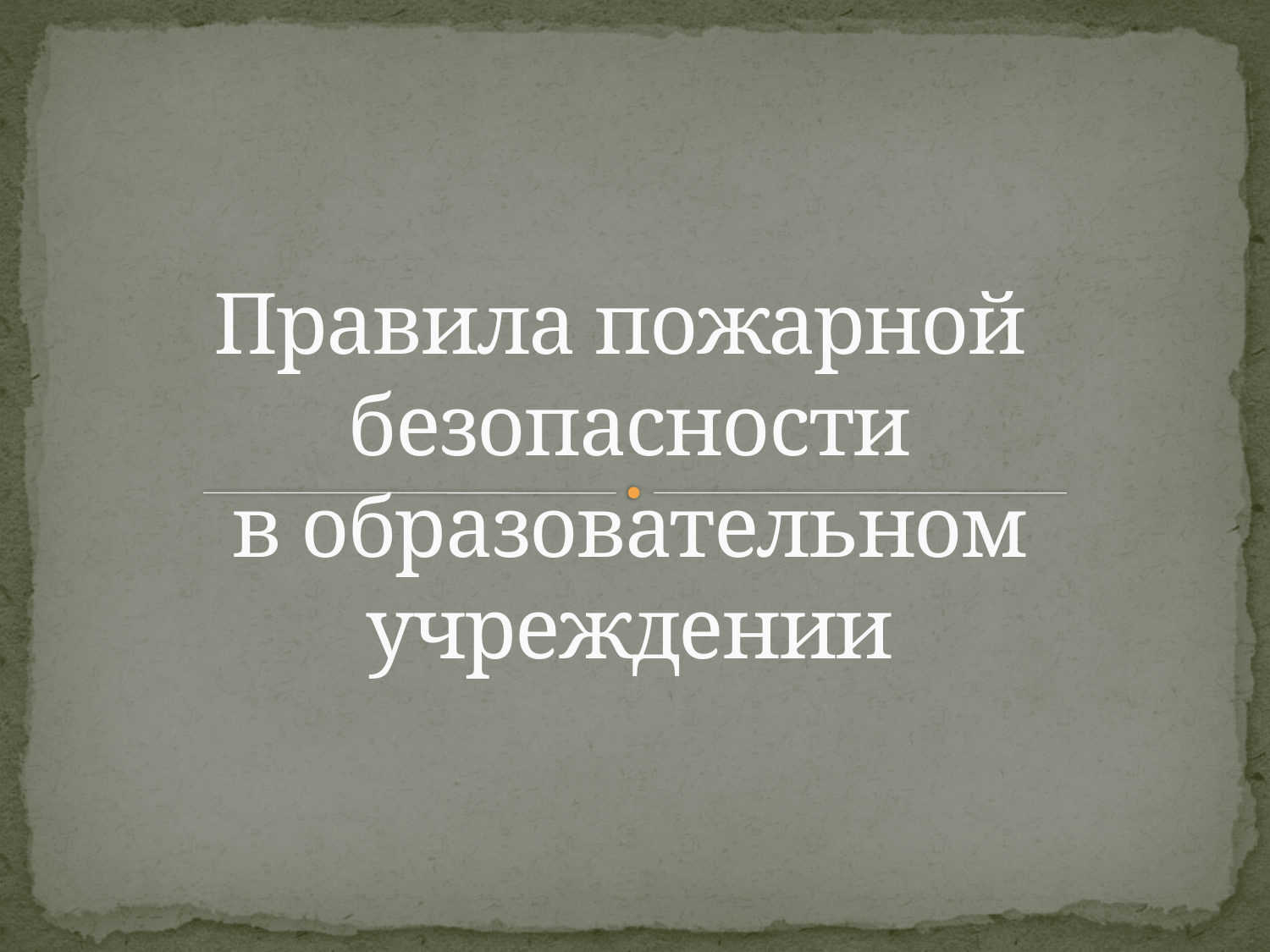

# Правила пожарной безопасности в образовательном учреждении